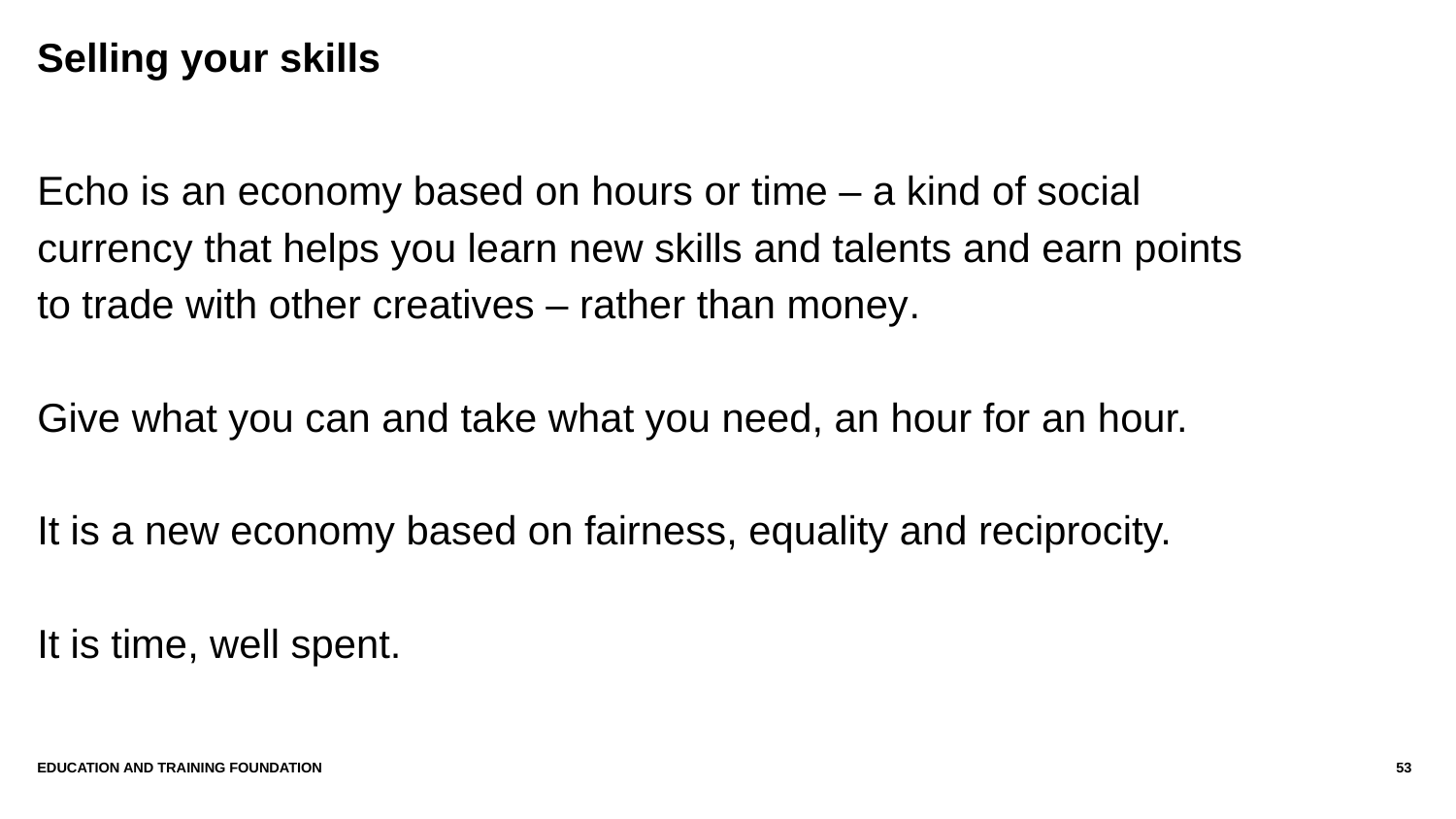

# Selling your skills
Echo is an economy based on hours or time – a kind of social currency that helps you learn new skills and talents and earn points to trade with other creatives – rather than money.

Give what you can and take what you need, an hour for an hour.

It is a new economy based on fairness, equality and reciprocity.

It is time, well spent.
Education and Training Foundation
53